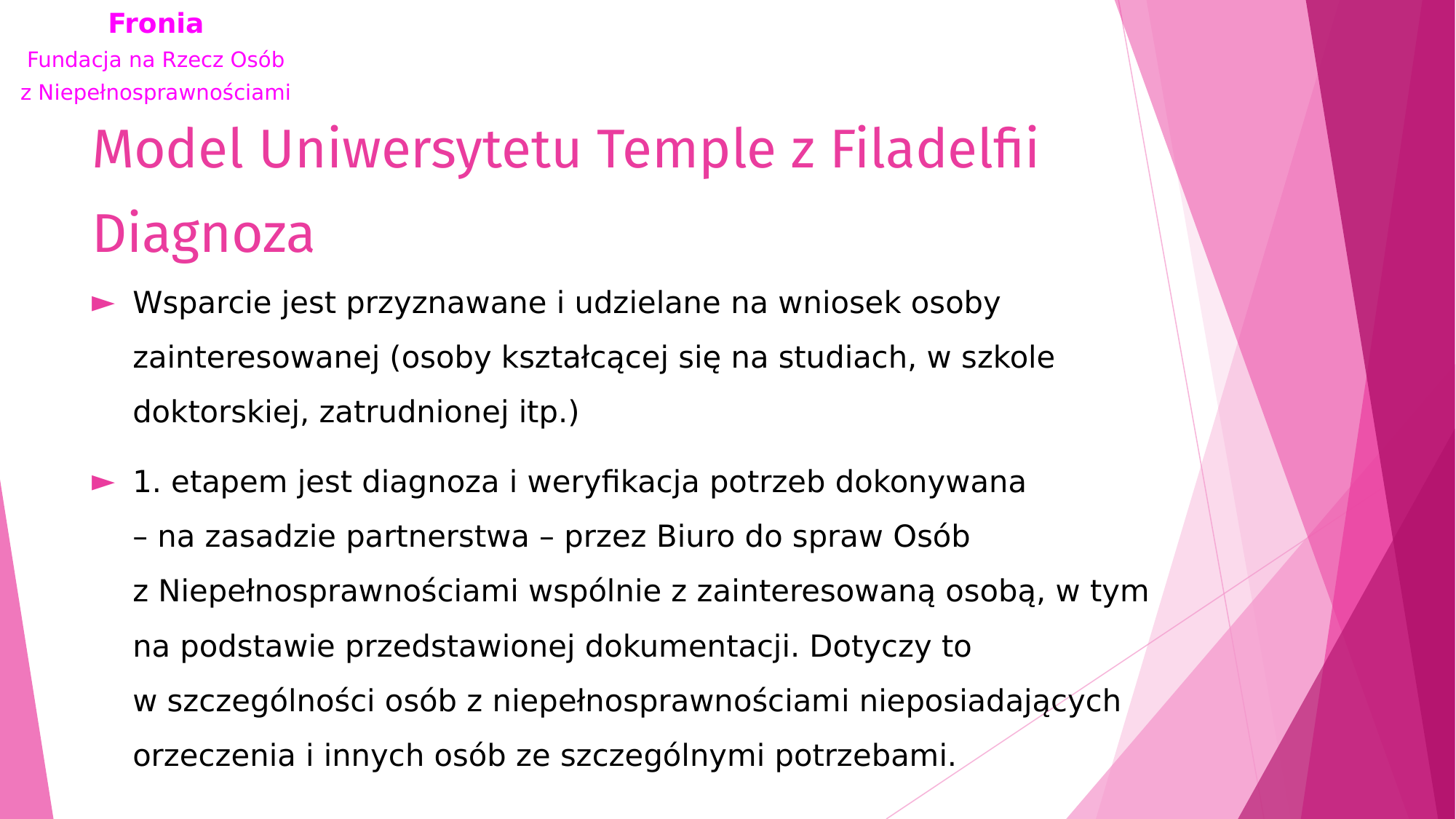

# Model Uniwersytetu Temple z Filadelfii Diagnoza
Wsparcie jest przyznawane i udzielane na wniosek osoby zainteresowanej (osoby kształcącej się na studiach, w szkole doktorskiej, zatrudnionej itp.)
1. etapem jest diagnoza i weryfikacja potrzeb dokonywana – na zasadzie partnerstwa – przez Biuro do spraw Osób z Niepełnosprawnościami wspólnie z zainteresowaną osobą, w tym na podstawie przedstawionej dokumentacji. Dotyczy to w szczególności osób z niepełnosprawnościami nieposiadających orzeczenia i innych osób ze szczególnymi potrzebami.